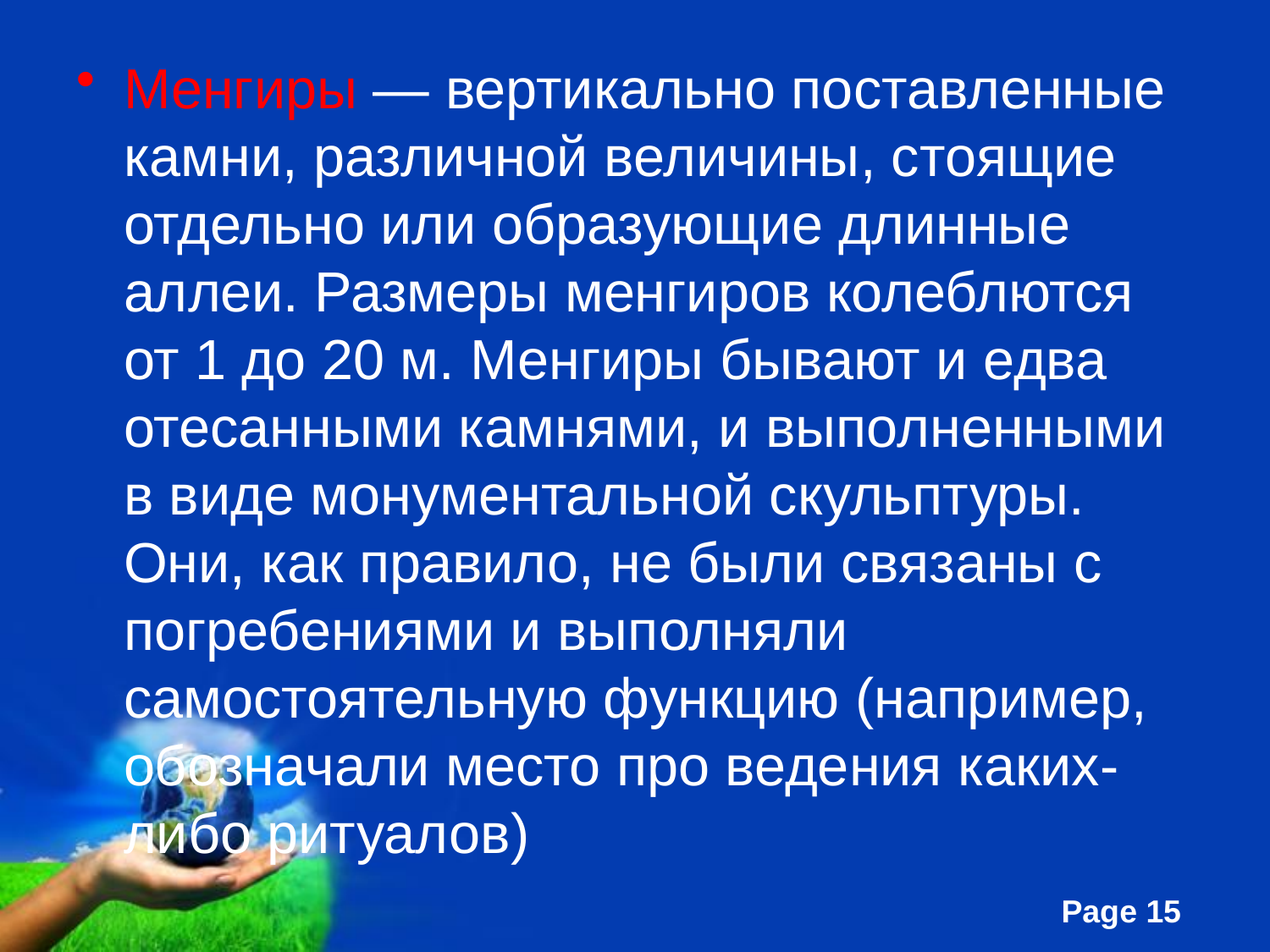

#
Менгиры — вертикально поставленные камни, различной величины, стоящие отдельно или образующие длинные аллеи. Размеры менгиров колеблются от 1 до 20 м. Менгиры бывают и едва отесанными камнями, и выполненными в виде монументальной скульптуры. Они, как правило, не были связаны с погребениями и выполняли самостоятельную функцию (например, обозначали место про ведения каких-либо ритуалов)